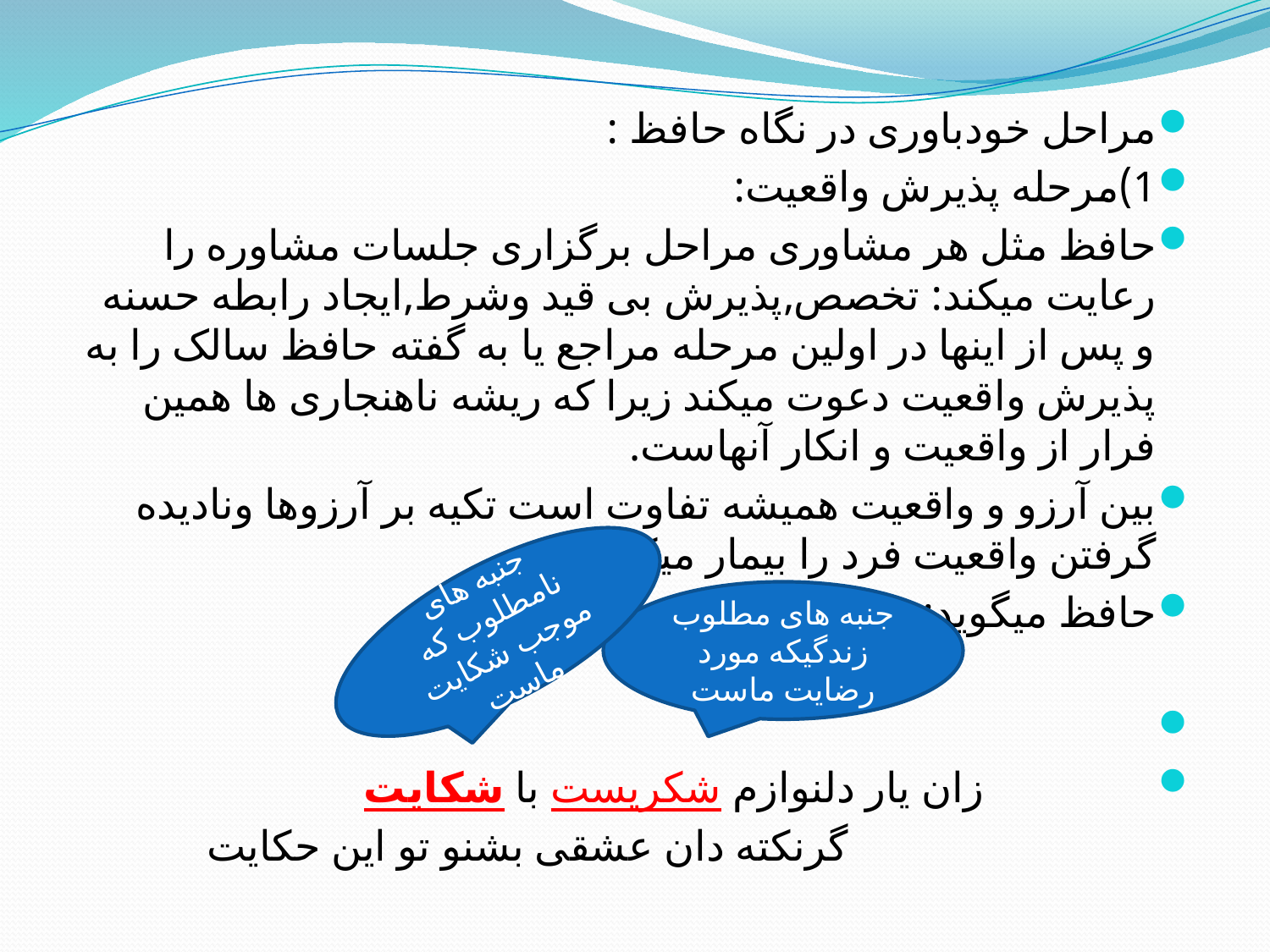

مراحل خودباوری در نگاه حافظ :
1)مرحله پذیرش واقعیت:
حافظ مثل هر مشاوری مراحل برگزاری جلسات مشاوره را رعایت میکند: تخصص,پذیرش بی قید وشرط,ایجاد رابطه حسنه و پس از اینها در اولین مرحله مراجع یا به گفته حافظ سالک را به پذیرش واقعیت دعوت میکند زیرا که ریشه ناهنجاری ها همین فرار از واقعیت و انکار آنهاست.
بین آرزو و واقعیت همیشه تفاوت است تکیه بر آرزوها ونادیده گرفتن واقعیت فرد را بیمار میکند.
حافظ میگوید:

                زان یار دلنوازم شکریست با شکایت
          گرنکته دان عشقی بشنو تو این حکایت

جنبه های نامطلوب که موجب شکایت ماست
جنبه های مطلوب زندگیکه مورد رضایت ماست